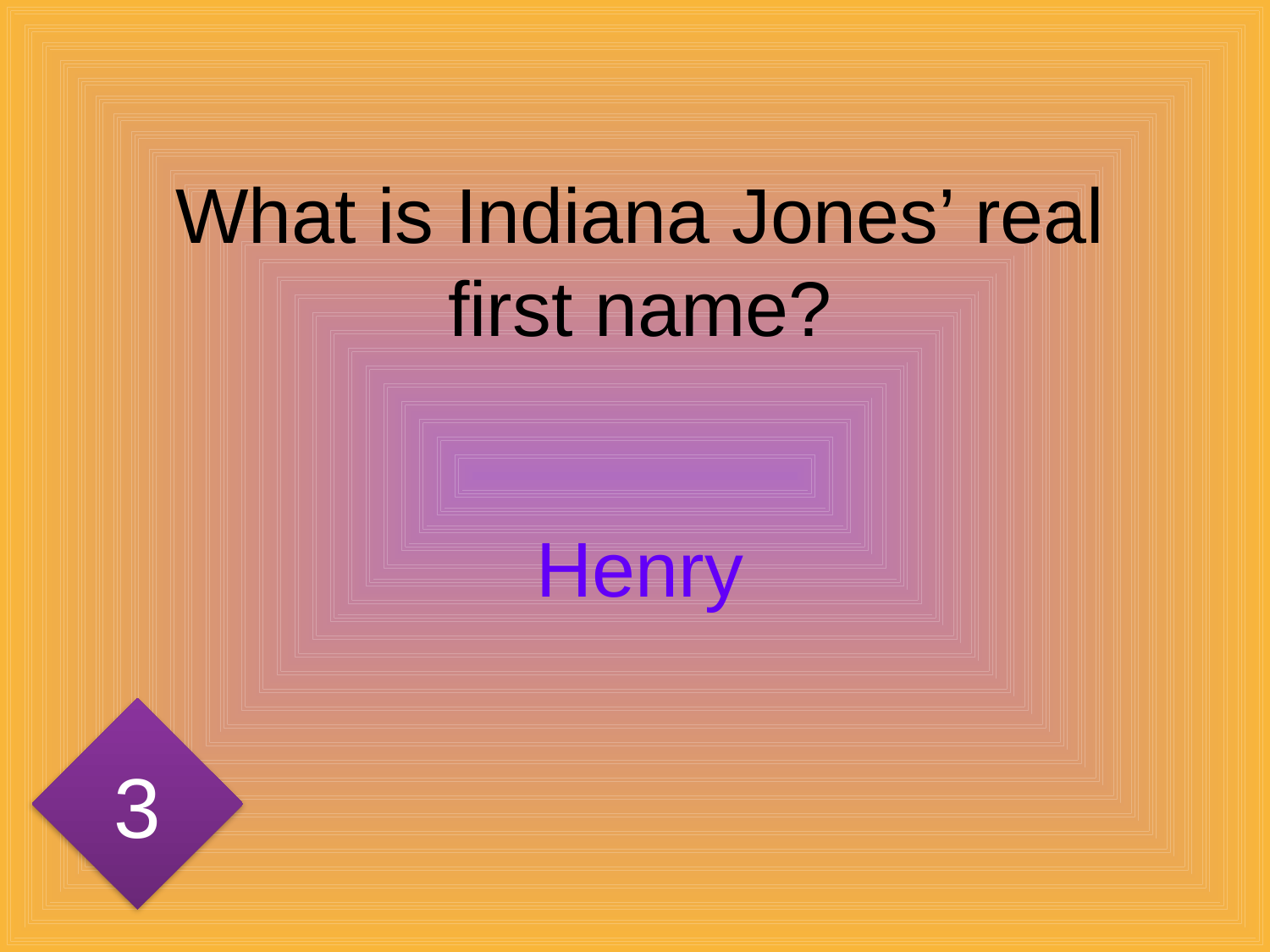

# What is Indiana Jones’ real first name?
Henry
3